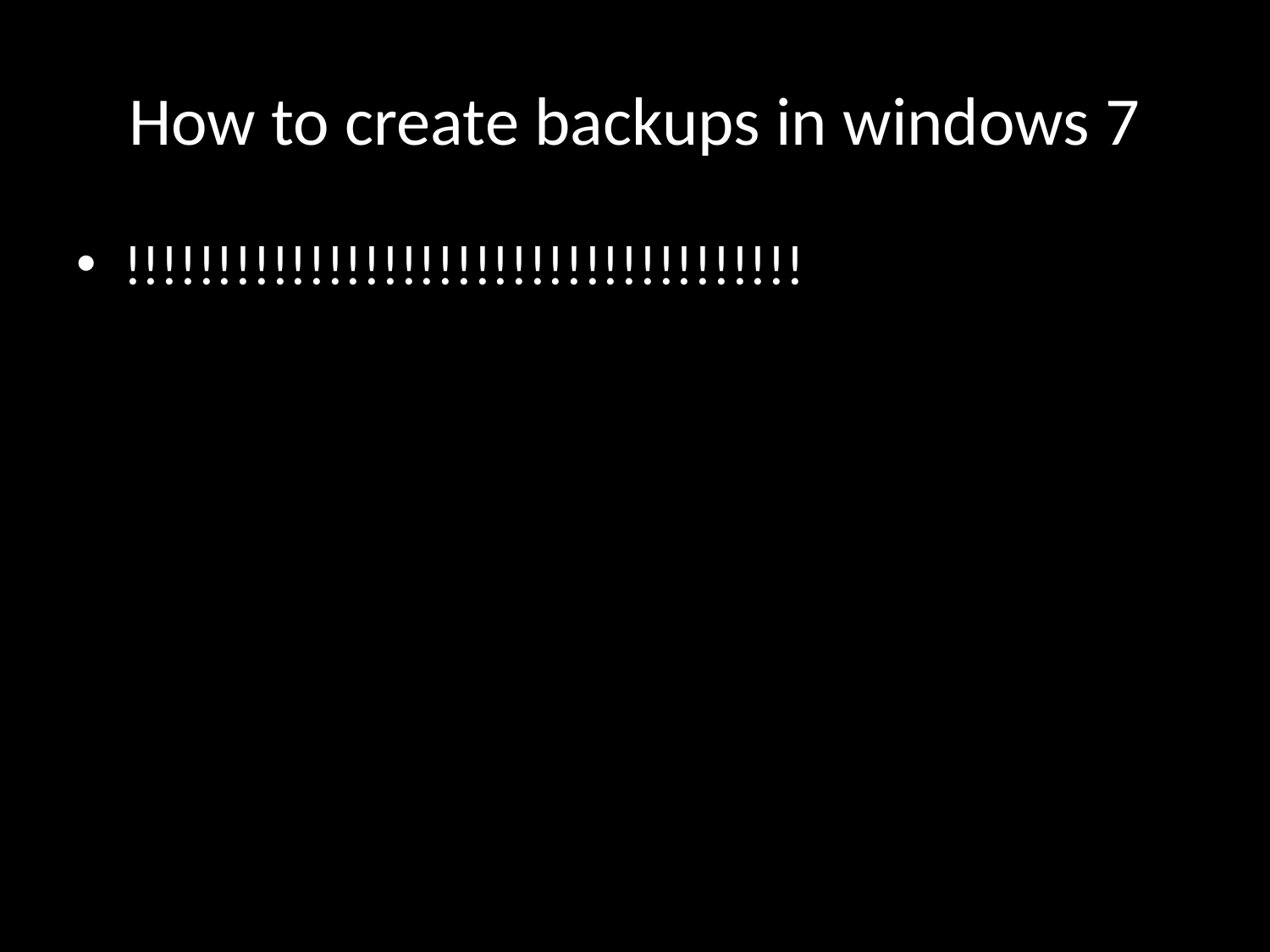

# How to create backups in windows 7
!!!!!!!!!!!!!!!!!!!!!!!!!!!!!!!!!!!!!